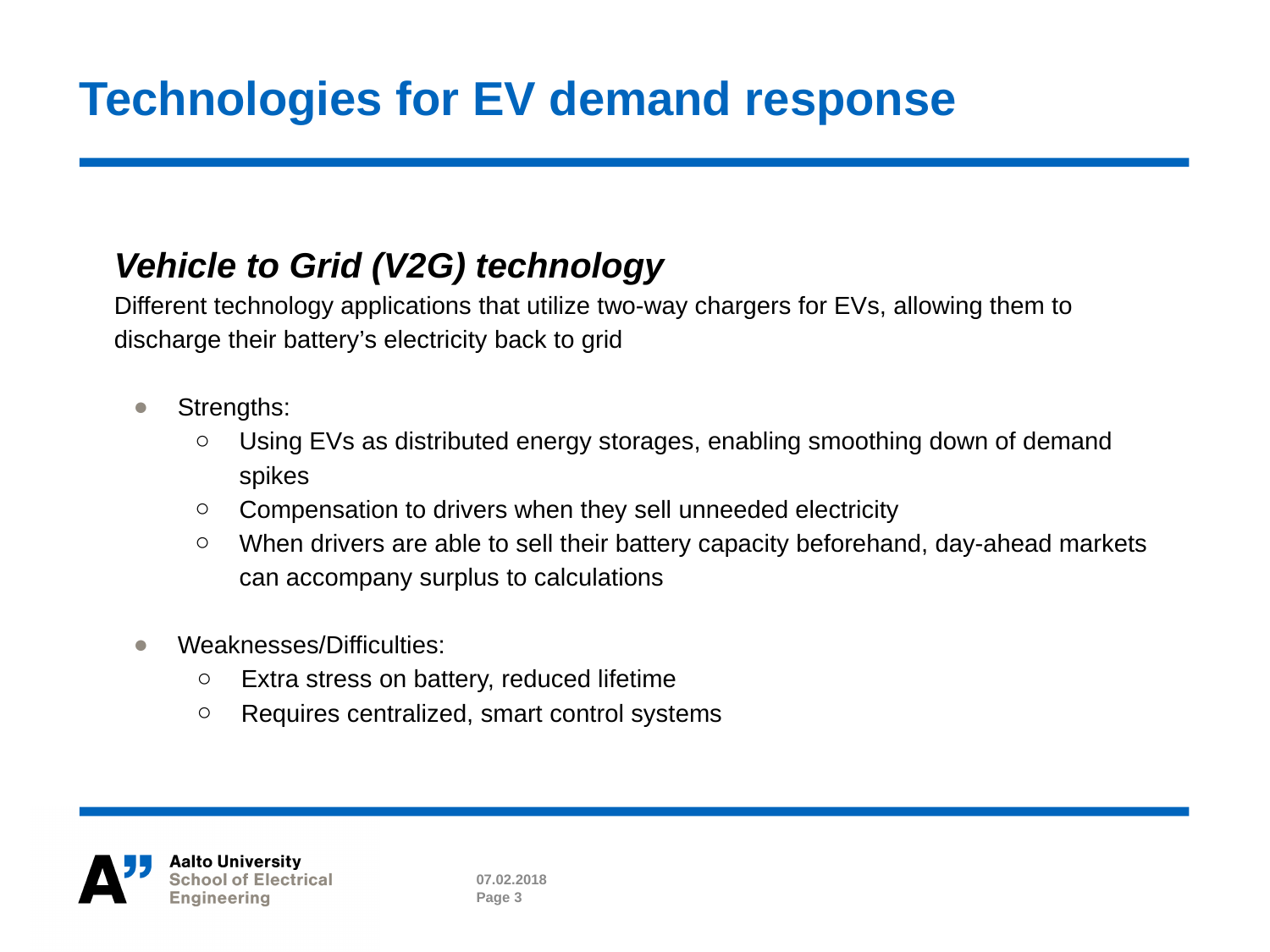

# Technologies for EV demand response
Vehicle to Grid (V2G) technology
Different technology applications that utilize two-way chargers for EVs, allowing them to discharge their battery’s electricity back to grid

Strengths:
Using EVs as distributed energy storages, enabling smoothing down of demand spikes
Compensation to drivers when they sell unneeded electricity
When drivers are able to sell their battery capacity beforehand, day-ahead markets can accompany surplus to calculations

Weaknesses/Difficulties:
Extra stress on battery, reduced lifetime
Requires centralized, smart control systems

07.02.2018
Page 3